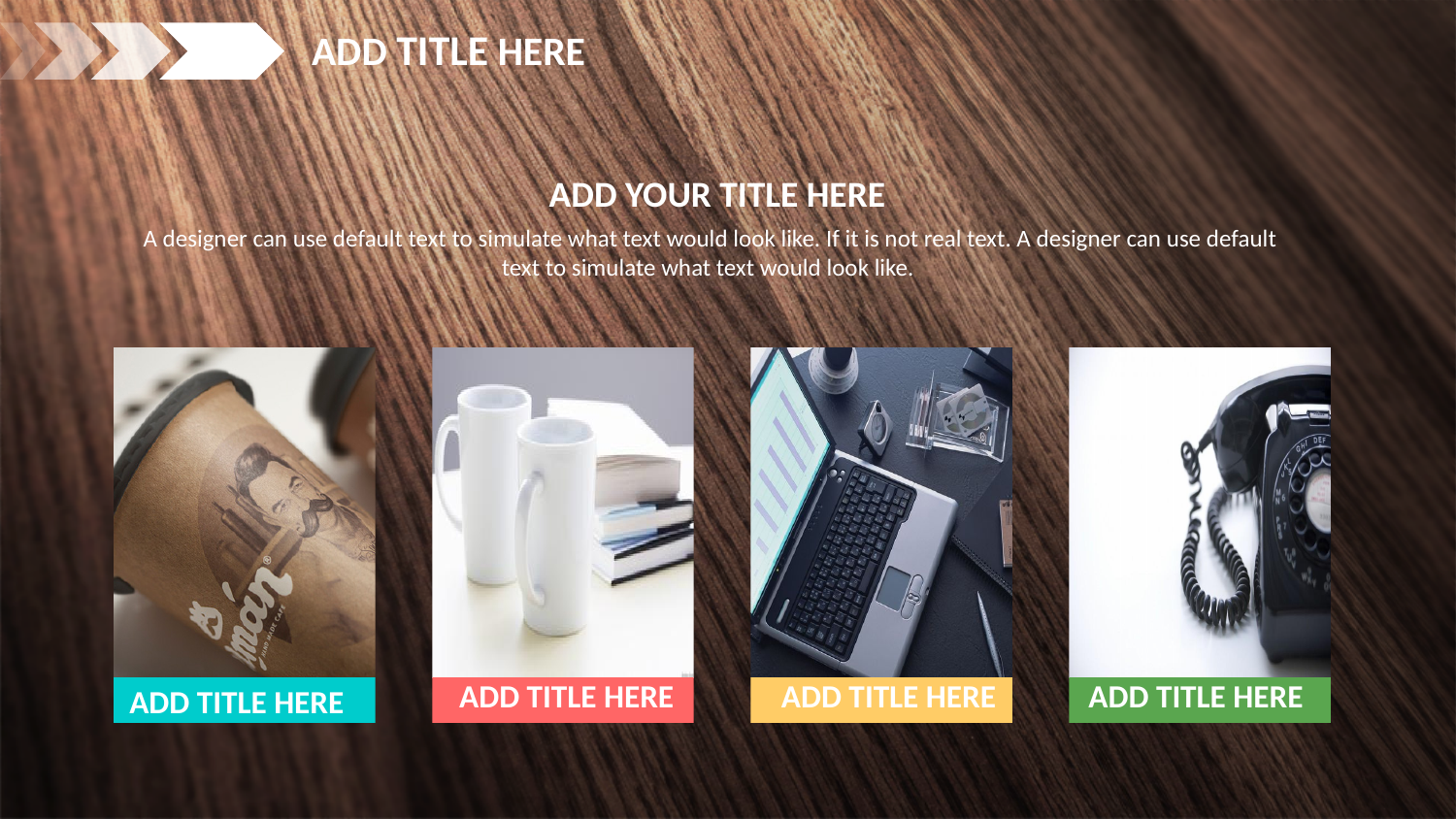

ADD TITLE HERE

ADD YOUR TITLE HERE
A designer can use default text to simulate what text would look like. If it is not real text. A designer can use default text to simulate what text would look like.

ADD TITLE HERE

ADD TITLE HERE
ADD TITLE HERE
ADD TITLE HERE